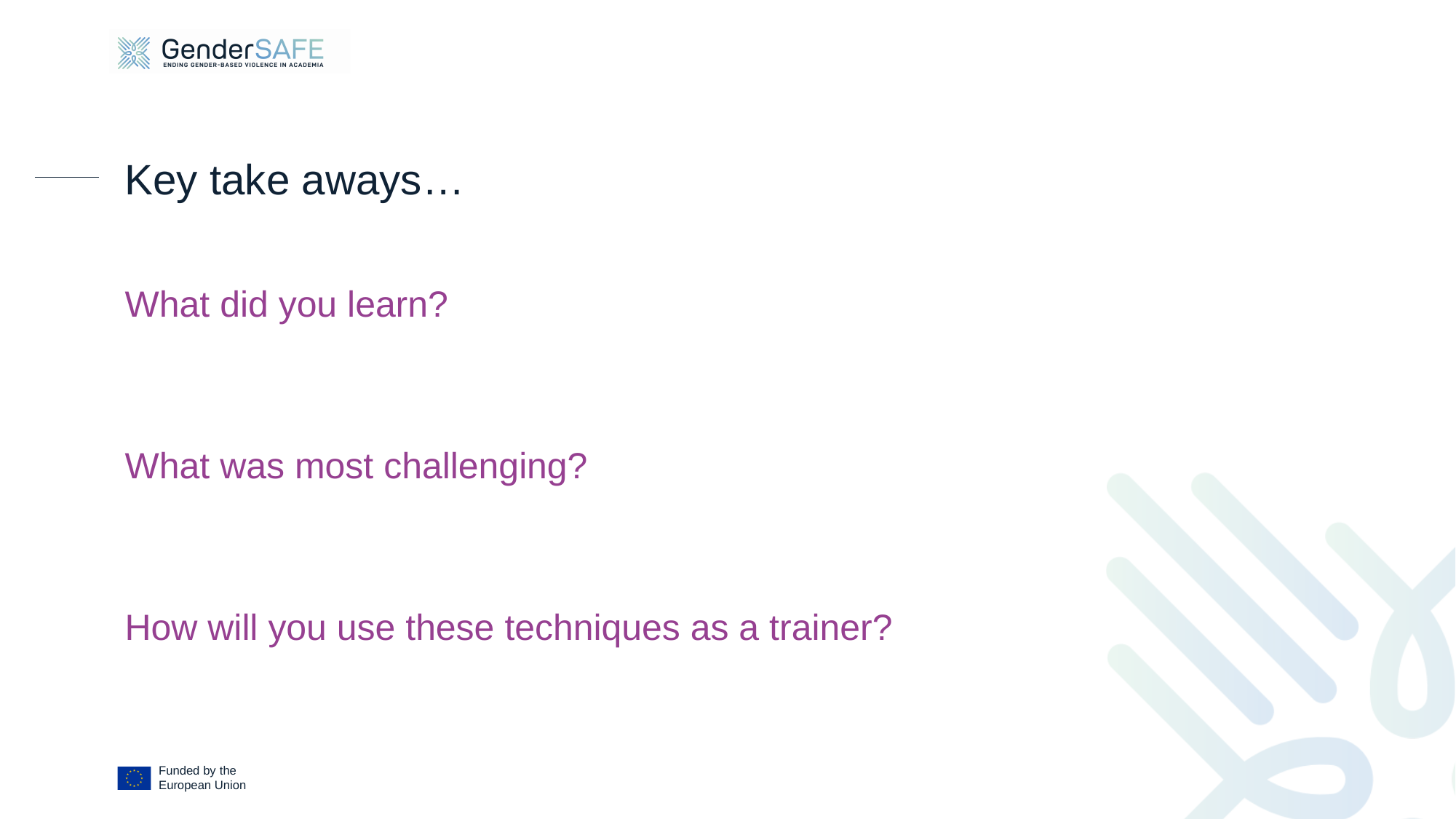

# Key take aways…
What did you learn?

What was most challenging?

How will you use these techniques as a trainer?